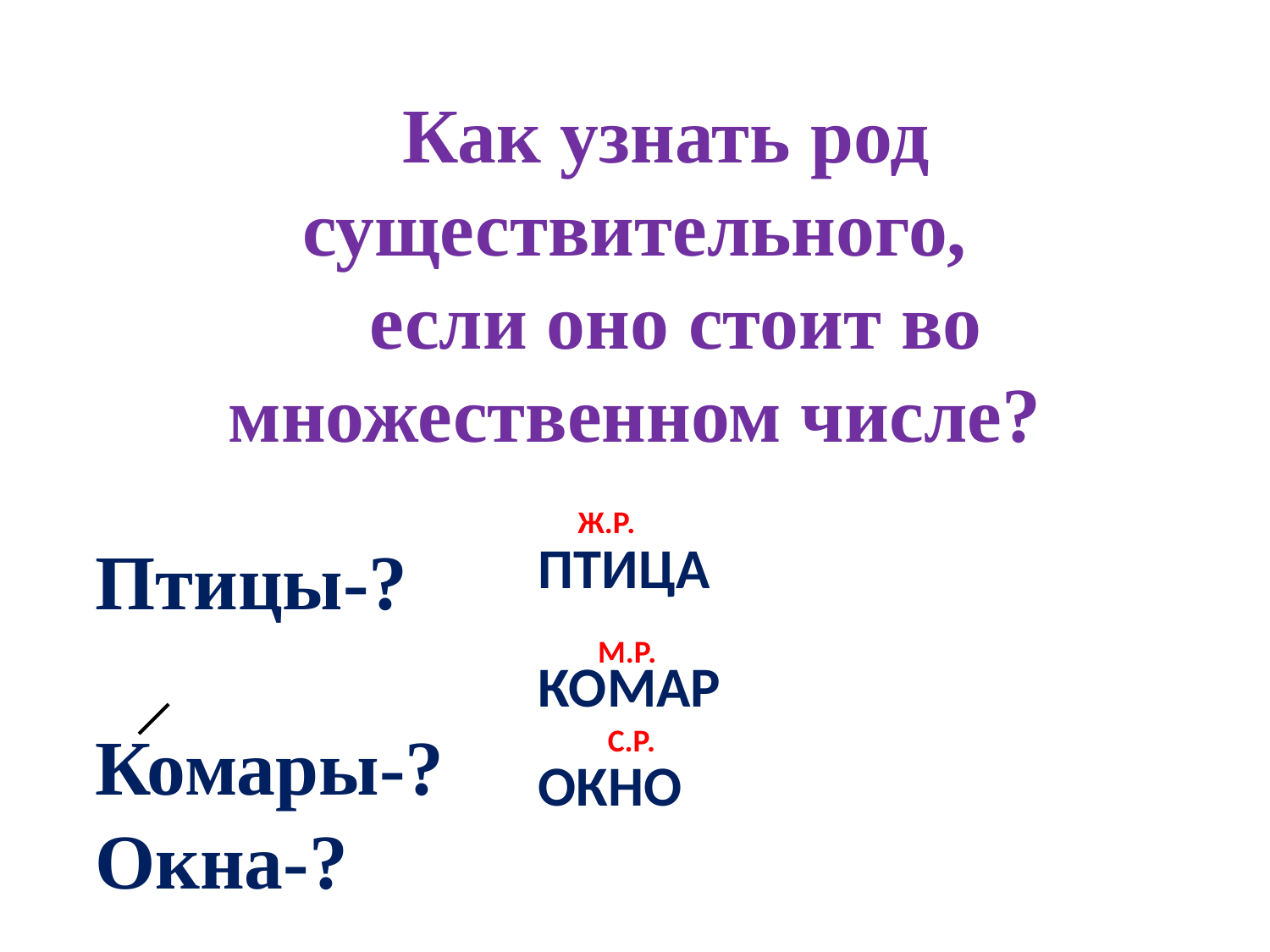

Как узнать род существительного,
 если оно стоит во множественном числе?

Ж.Р.
Птицы-?
Комары-?
Окна-?
ПТИЦА
М.Р.
КОМАР
С.Р.
ОКНО